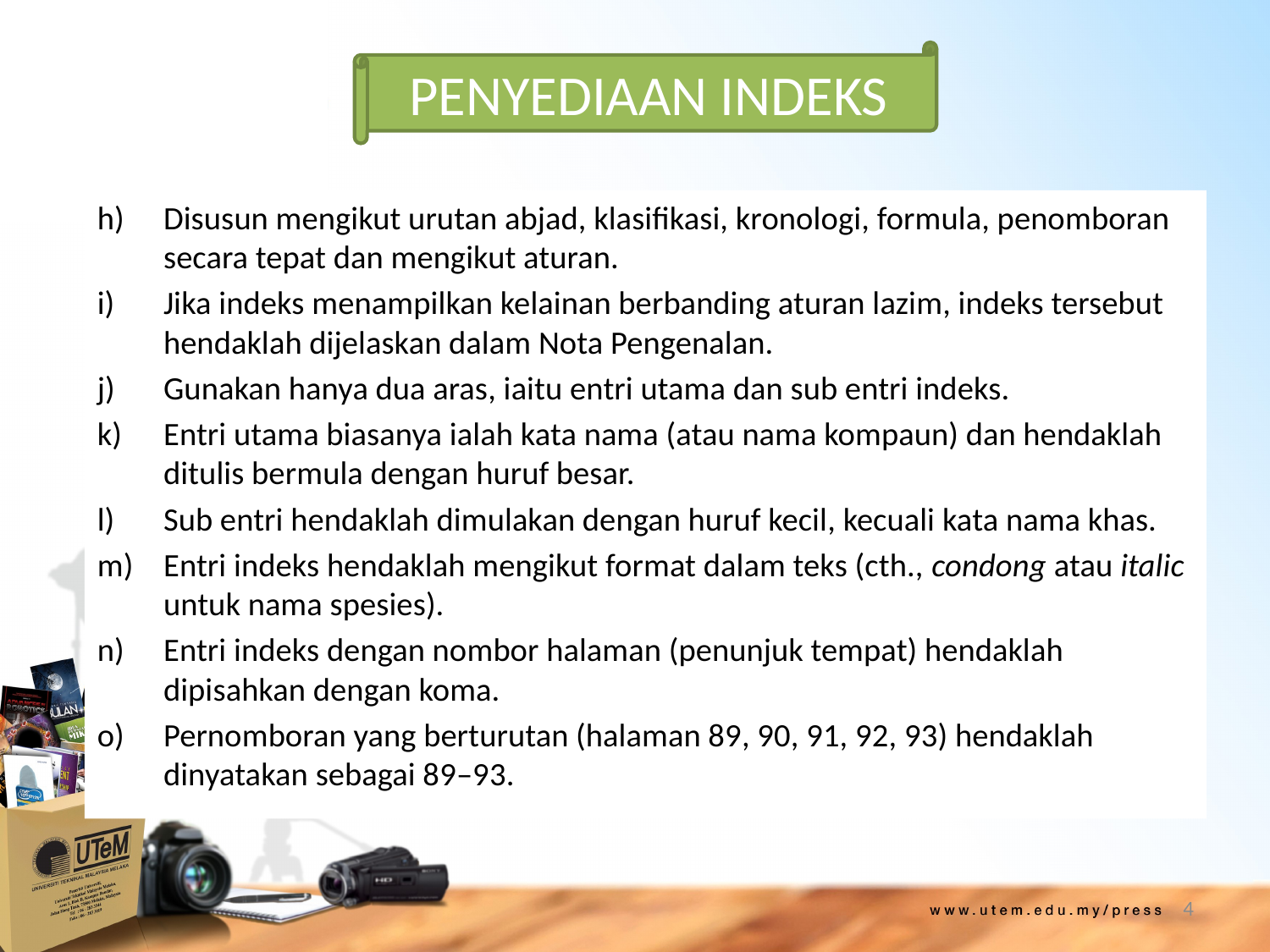

PENYEDIAAN INDEKS
Disusun mengikut urutan abjad, klasifikasi, kronologi, formula, penomboran secara tepat dan mengikut aturan.
Jika indeks menampilkan kelainan berbanding aturan lazim, indeks tersebut hendaklah dijelaskan dalam Nota Pengenalan.
Gunakan hanya dua aras, iaitu entri utama dan sub entri indeks.
Entri utama biasanya ialah kata nama (atau nama kompaun) dan hendaklah ditulis bermula dengan huruf besar.
Sub entri hendaklah dimulakan dengan huruf kecil, kecuali kata nama khas.
Entri indeks hendaklah mengikut format dalam teks (cth., condong atau italic untuk nama spesies).
Entri indeks dengan nombor halaman (penunjuk tempat) hendaklah dipisahkan dengan koma.
Pernomboran yang berturutan (halaman 89, 90, 91, 92, 93) hendaklah dinyatakan sebagai 89–93.
4